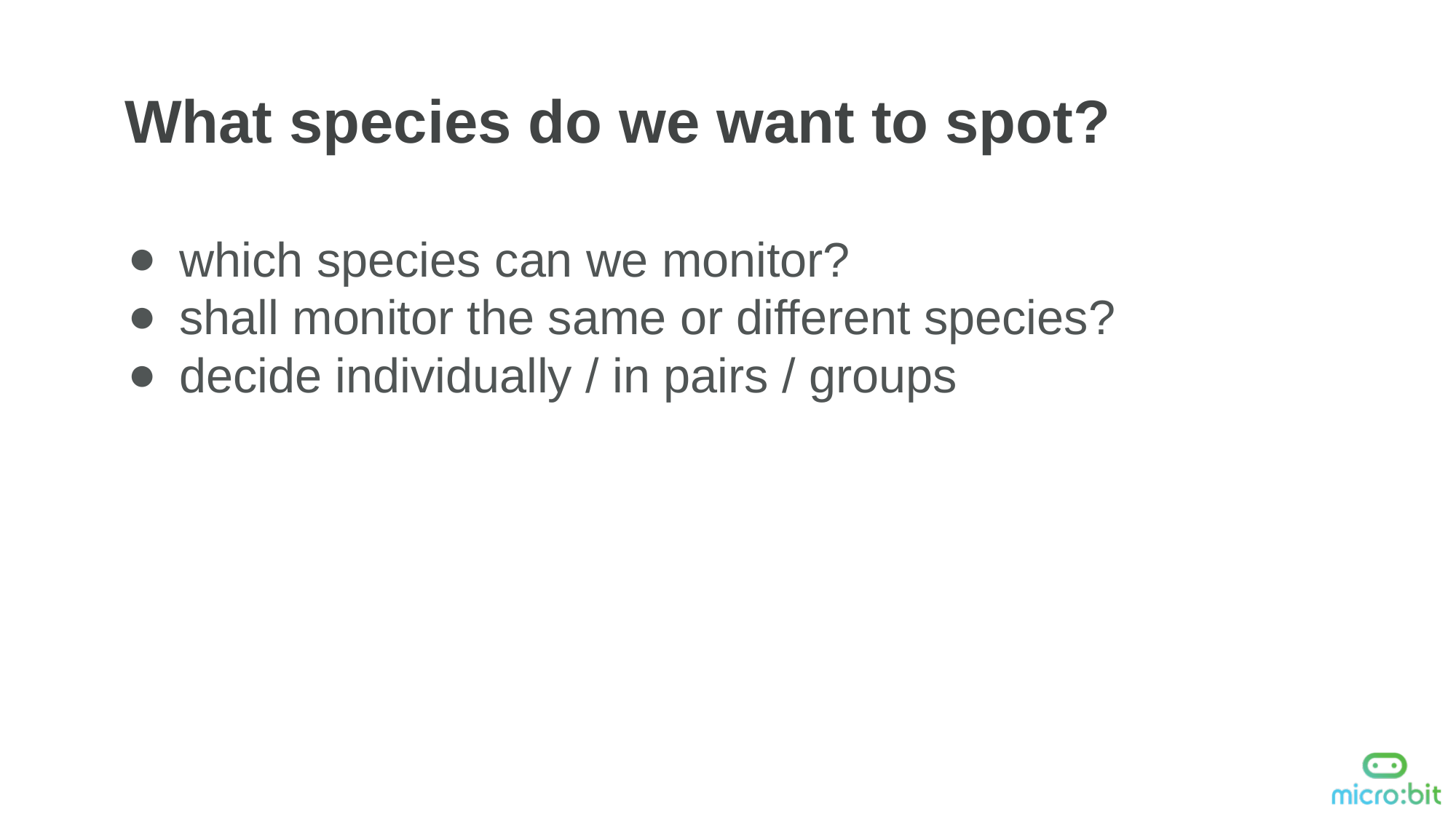

What species do we want to spot?

which species can we monitor?
shall monitor the same or different species?
decide individually / in pairs / groups